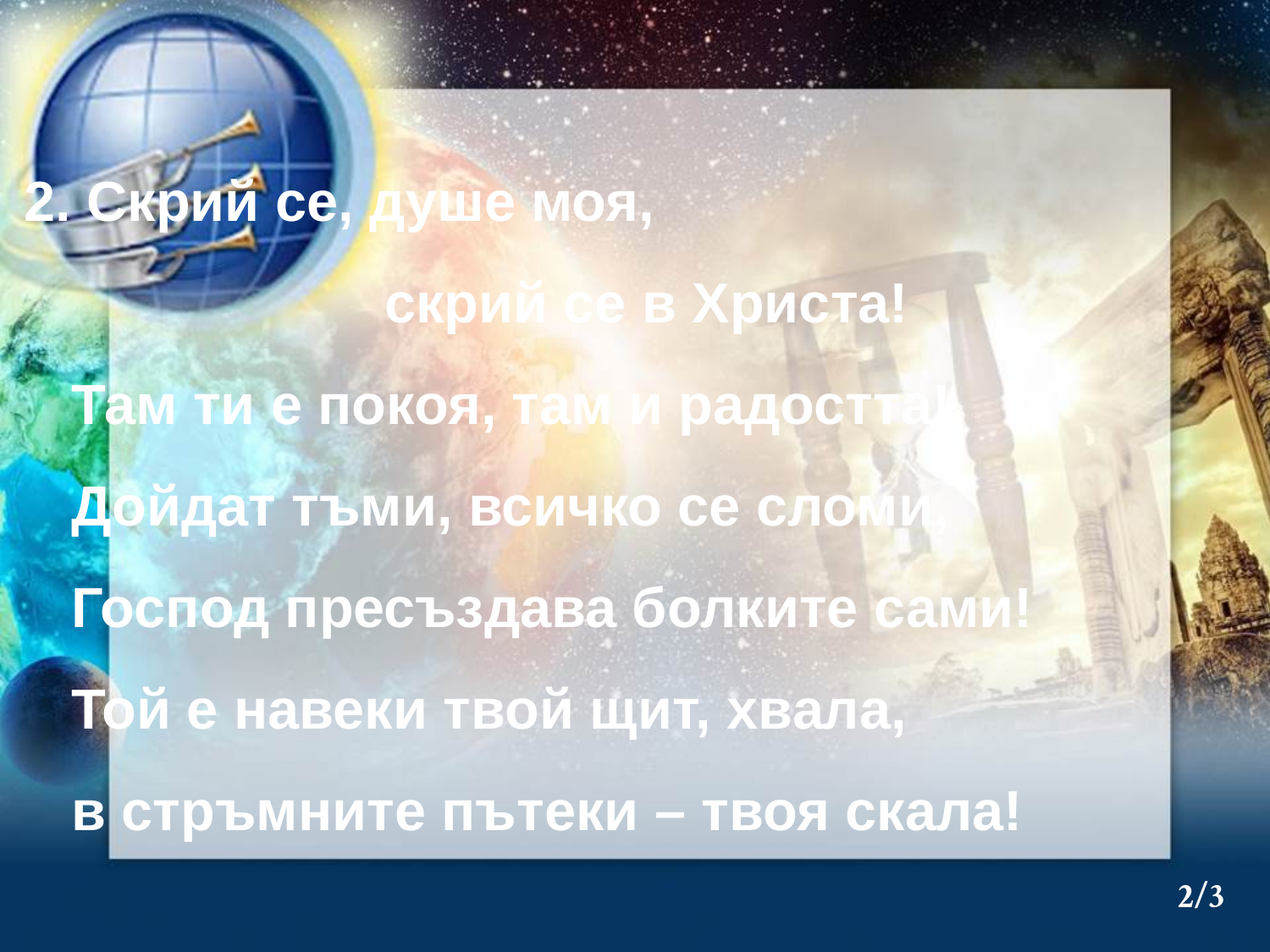

2. Скрий се, душе моя,
                          скрий се в Христа!
      Там ти е покоя, там и радостта!
      Дойдат тъми, всичко се сломи,
      Господ пресъздава болките сами!
      Той е навеки твой щит, хвала,
      в стръмните пътеки – твоя скала!
2/3